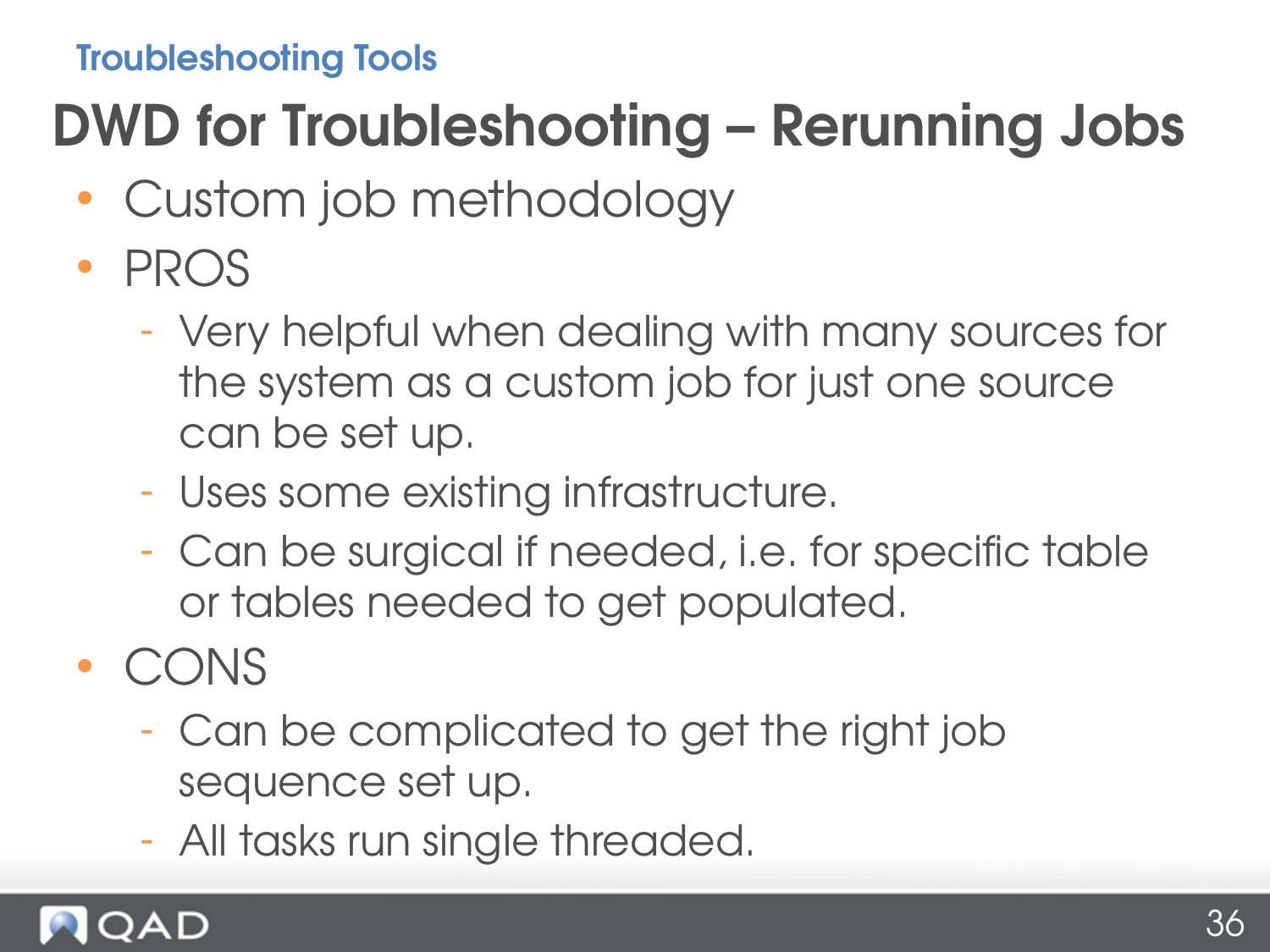

Troubleshooting Tools
# DWD for Troubleshooting – Rerunning Jobs
Custom job methodology
PROS
Very helpful when dealing with many sources for the system as a custom job for just one source can be set up.
Uses some existing infrastructure.
Can be surgical if needed, i.e. for specific table or tables needed to get populated.
CONS
Can be complicated to get the right job sequence set up.
All tasks run single threaded.

36